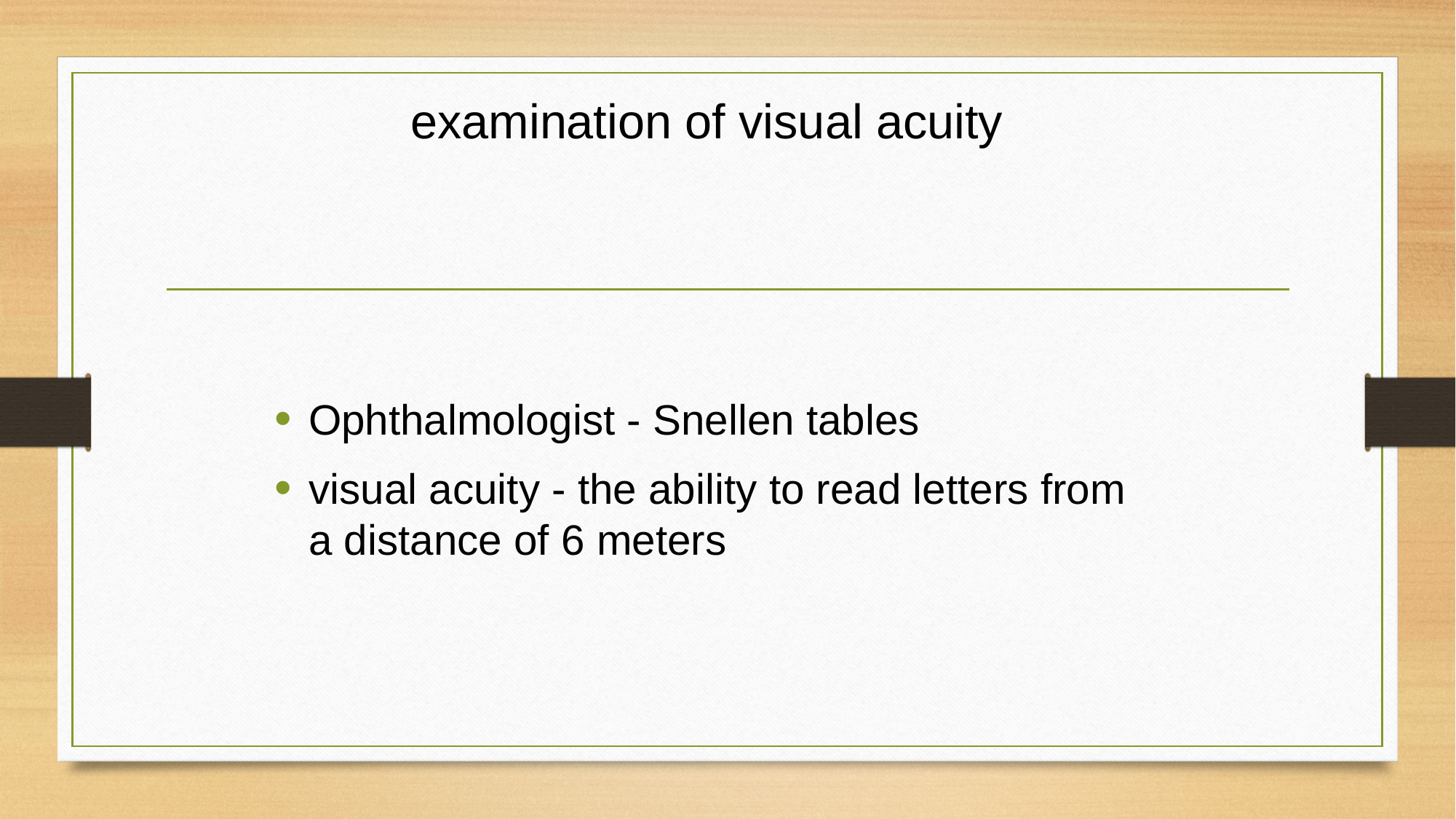

# examination of visual acuity
Ophthalmologist - Snellen tables
visual acuity - the ability to read letters from a distance of 6 meters